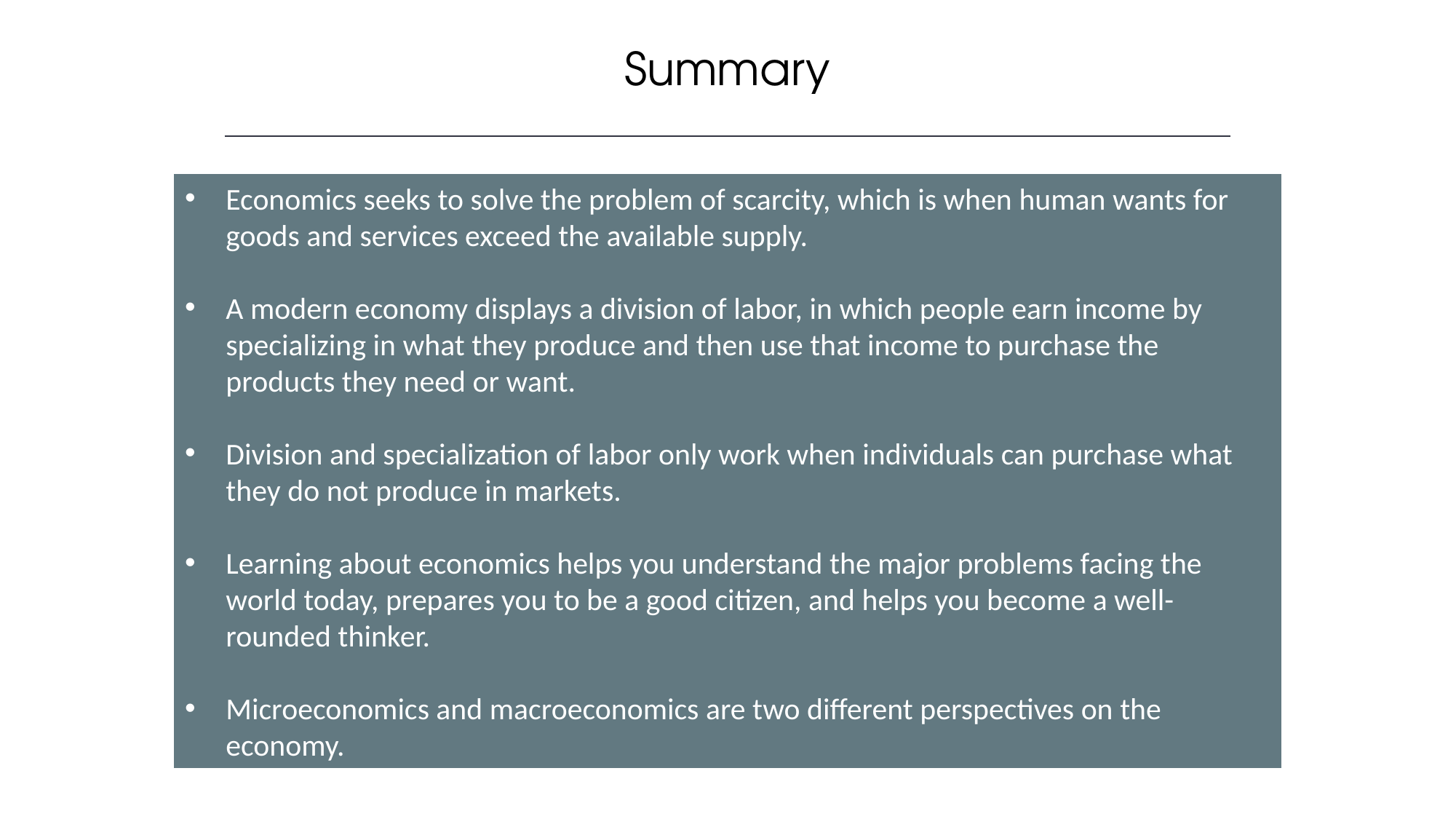

Summary
HAWKES LEARNING
Economics seeks to solve the problem of scarcity, which is when human wants for goods and services exceed the available supply.

A modern economy displays a division of labor, in which people earn income by specializing in what they produce and then use that income to purchase the products they need or want.

Division and specialization of labor only work when individuals can purchase what they do not produce in markets.

Learning about economics helps you understand the major problems facing the world today, prepares you to be a good citizen, and helps you become a well-rounded thinker.

Microeconomics and macroeconomics are two different perspectives on the economy.